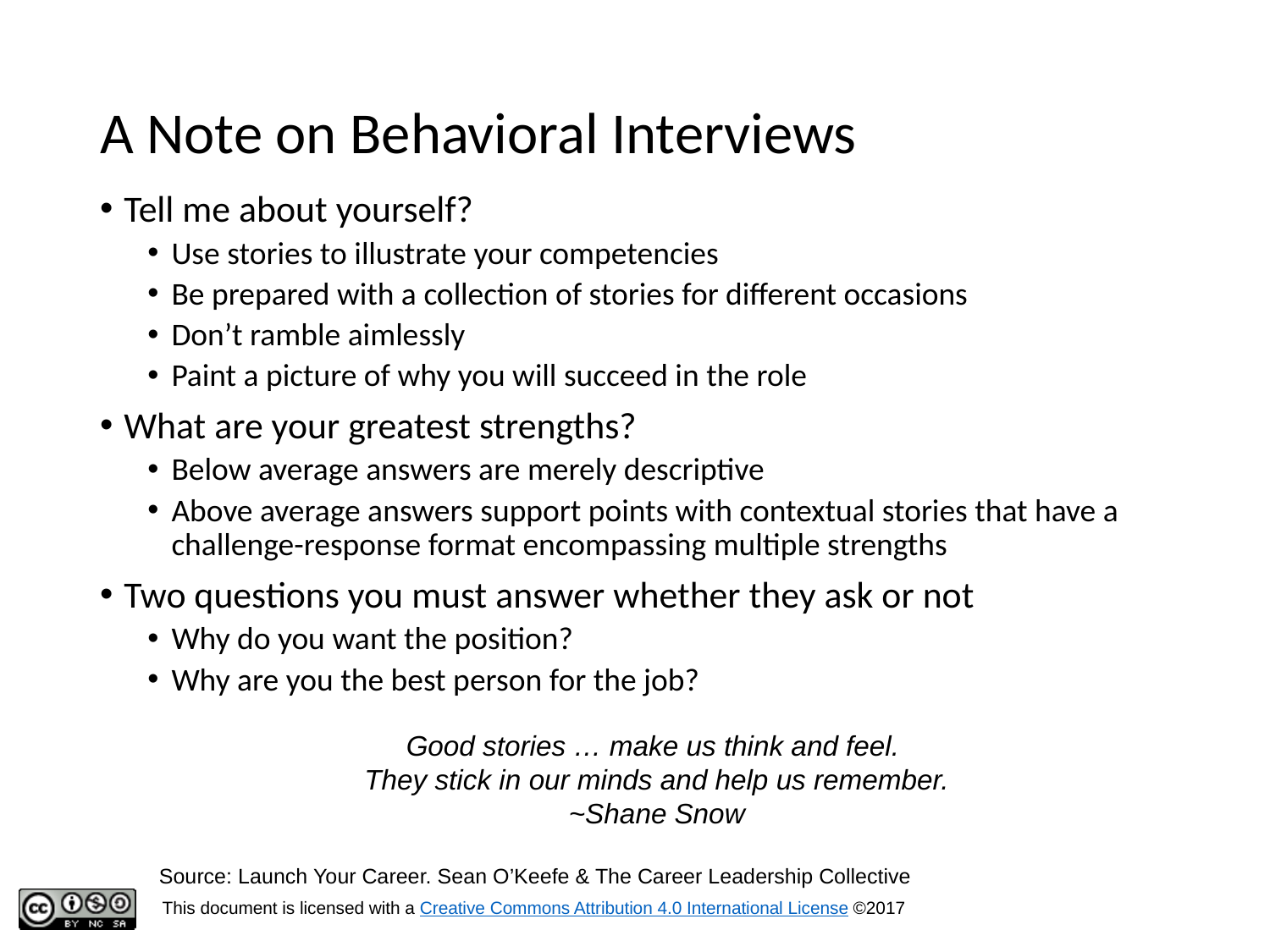

# A Note on Behavioral Interviews
Tell me about yourself?
Use stories to illustrate your competencies
Be prepared with a collection of stories for different occasions
Don’t ramble aimlessly
Paint a picture of why you will succeed in the role
What are your greatest strengths?
Below average answers are merely descriptive
Above average answers support points with contextual stories that have a challenge-response format encompassing multiple strengths
Two questions you must answer whether they ask or not
Why do you want the position?
Why are you the best person for the job?
Good stories … make us think and feel.
They stick in our minds and help us remember.
~Shane Snow
Source: Launch Your Career. Sean O’Keefe & The Career Leadership Collective